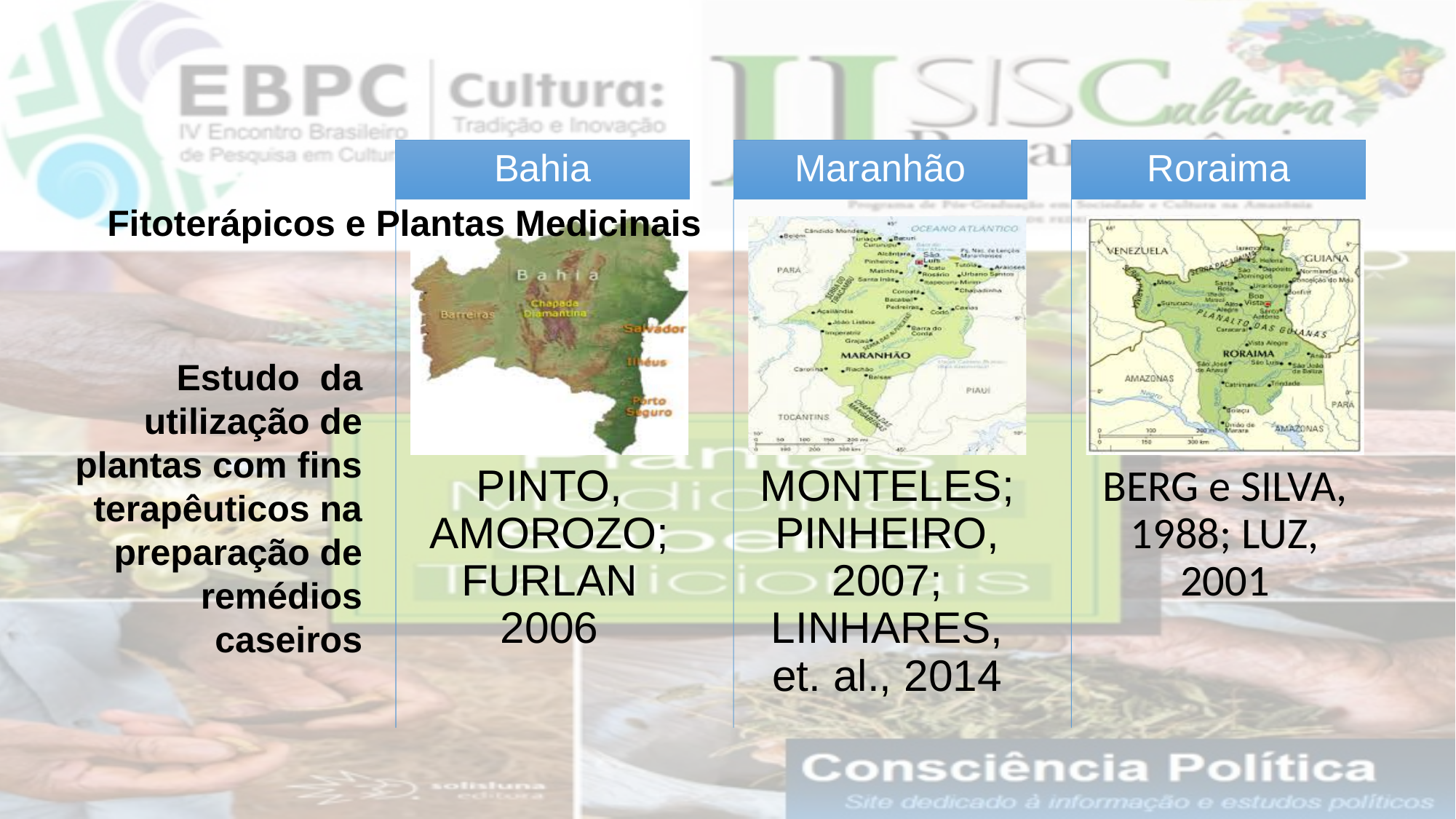

PINTO, AMOROZO; FURLAN 2006
Bahia
MONTELES; PINHEIRO, 2007; LINHARES, et. al., 2014
Maranhão
BERG e SILVA, 1988; LUZ, 2001
Roraima
Fitoterápicos e Plantas Medicinais
Estudo  da utilização de plantas com fins terapêuticos na preparação de remédios caseiros